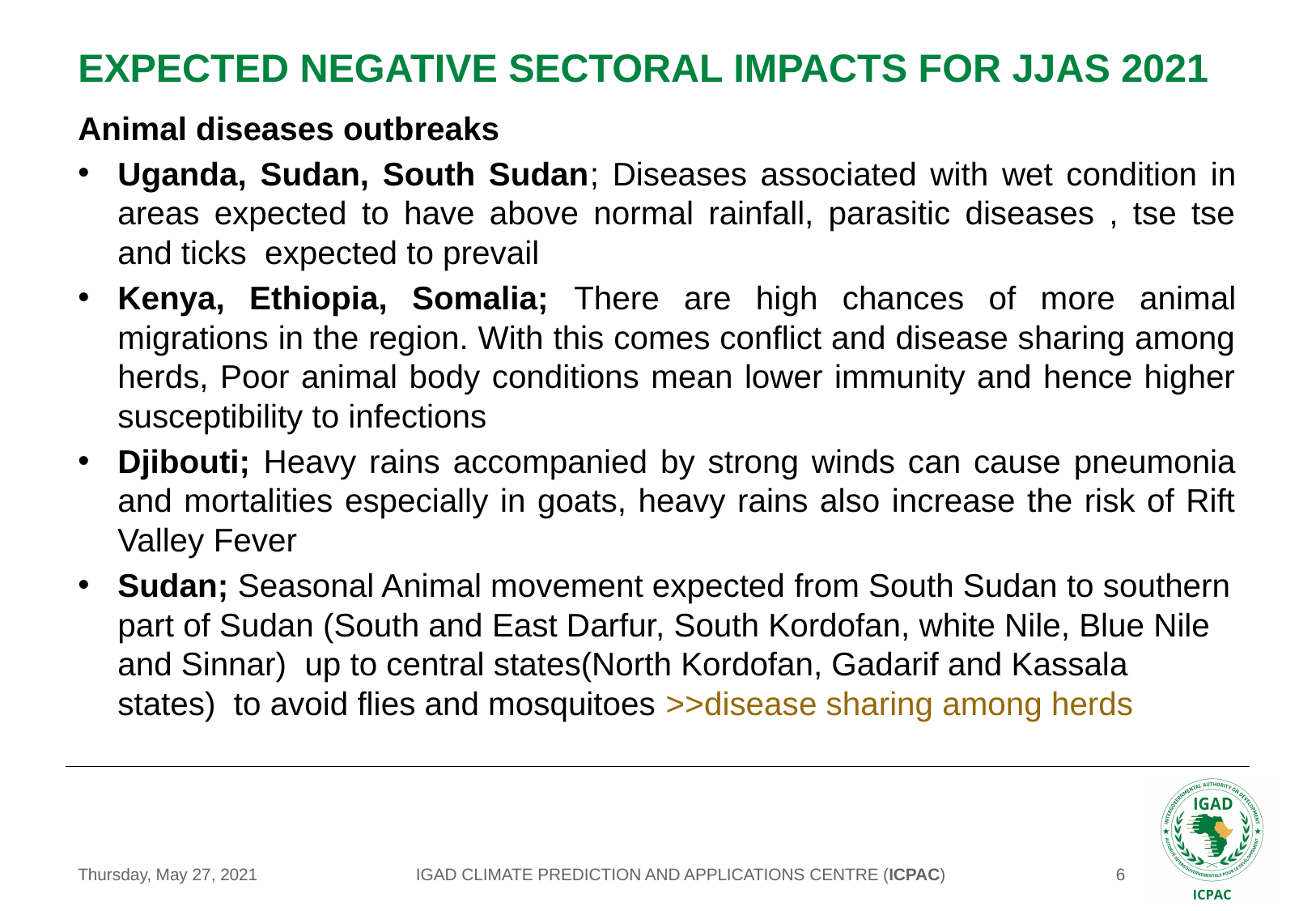

# EXPECTED NEGATIVE SECTORAL IMPACTS FOR JJAS 2021
Animal diseases outbreaks
Uganda, Sudan, South Sudan; Diseases associated with wet condition in areas expected to have above normal rainfall, parasitic diseases , tse tse and ticks  expected to prevail
Kenya, Ethiopia, Somalia; There are high chances of more animal migrations in the region. With this comes conflict and disease sharing among herds, Poor animal body conditions mean lower immunity and hence higher susceptibility to infections
Djibouti; Heavy rains accompanied by strong winds can cause pneumonia and mortalities especially in goats, heavy rains also increase the risk of Rift Valley Fever
Sudan; Seasonal Animal movement expected from South Sudan to southern part of Sudan (South and East Darfur, South Kordofan, white Nile, Blue Nile and Sinnar)  up to central states(North Kordofan, Gadarif and Kassala states)  to avoid flies and mosquitoes >>disease sharing among herds

IGAD CLIMATE PREDICTION AND APPLICATIONS CENTRE (ICPAC)
Thursday, May 27, 2021
6